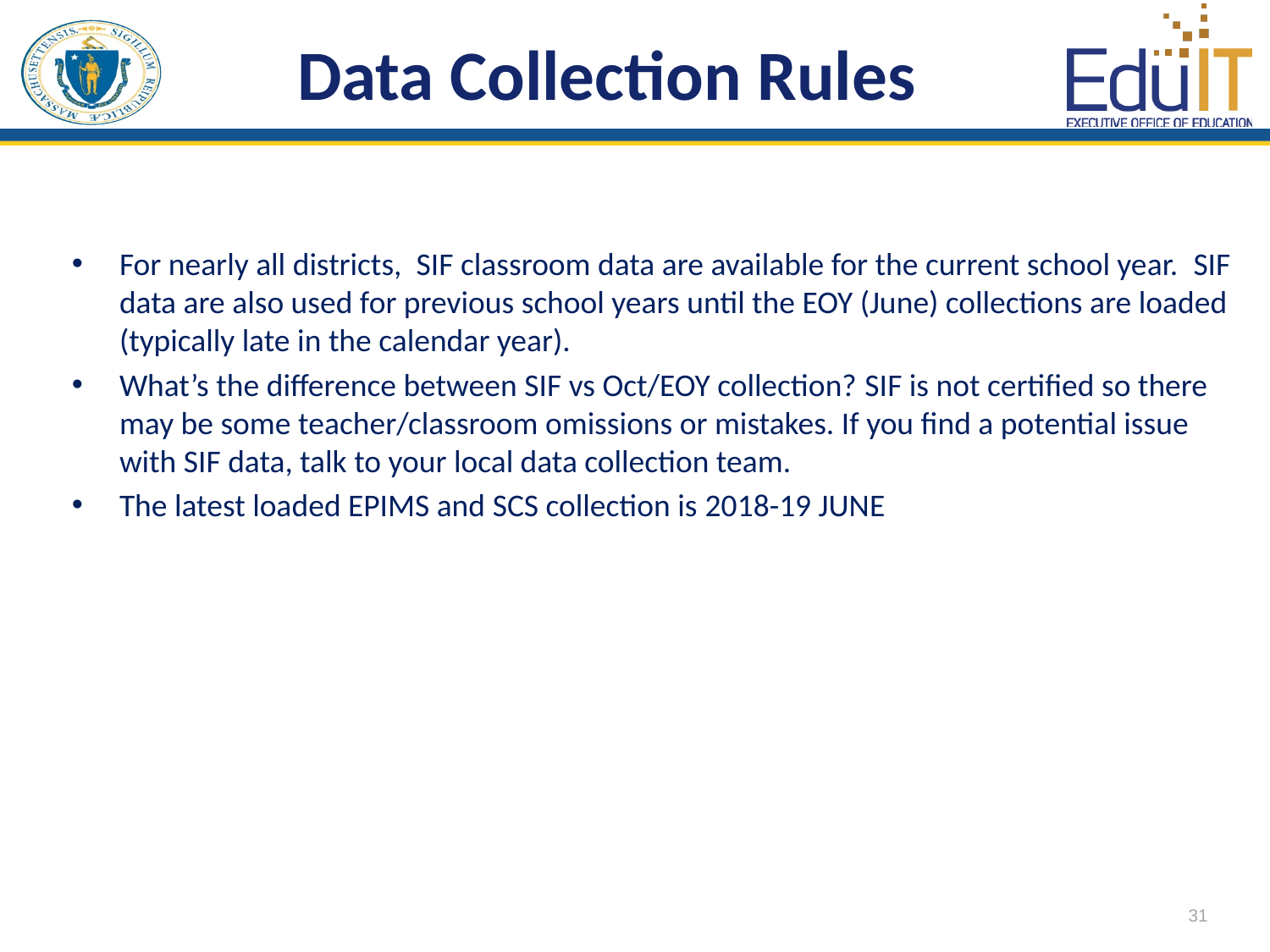

# Data Collection Rules
For nearly all districts,  SIF classroom data are available for the current school year.  SIF data are also used for previous school years until the EOY (June) collections are loaded (typically late in the calendar year).
What’s the difference between SIF vs Oct/EOY collection? SIF is not certified so there may be some teacher/classroom omissions or mistakes. If you find a potential issue with SIF data, talk to your local data collection team.
The latest loaded EPIMS and SCS collection is 2018-19 JUNE